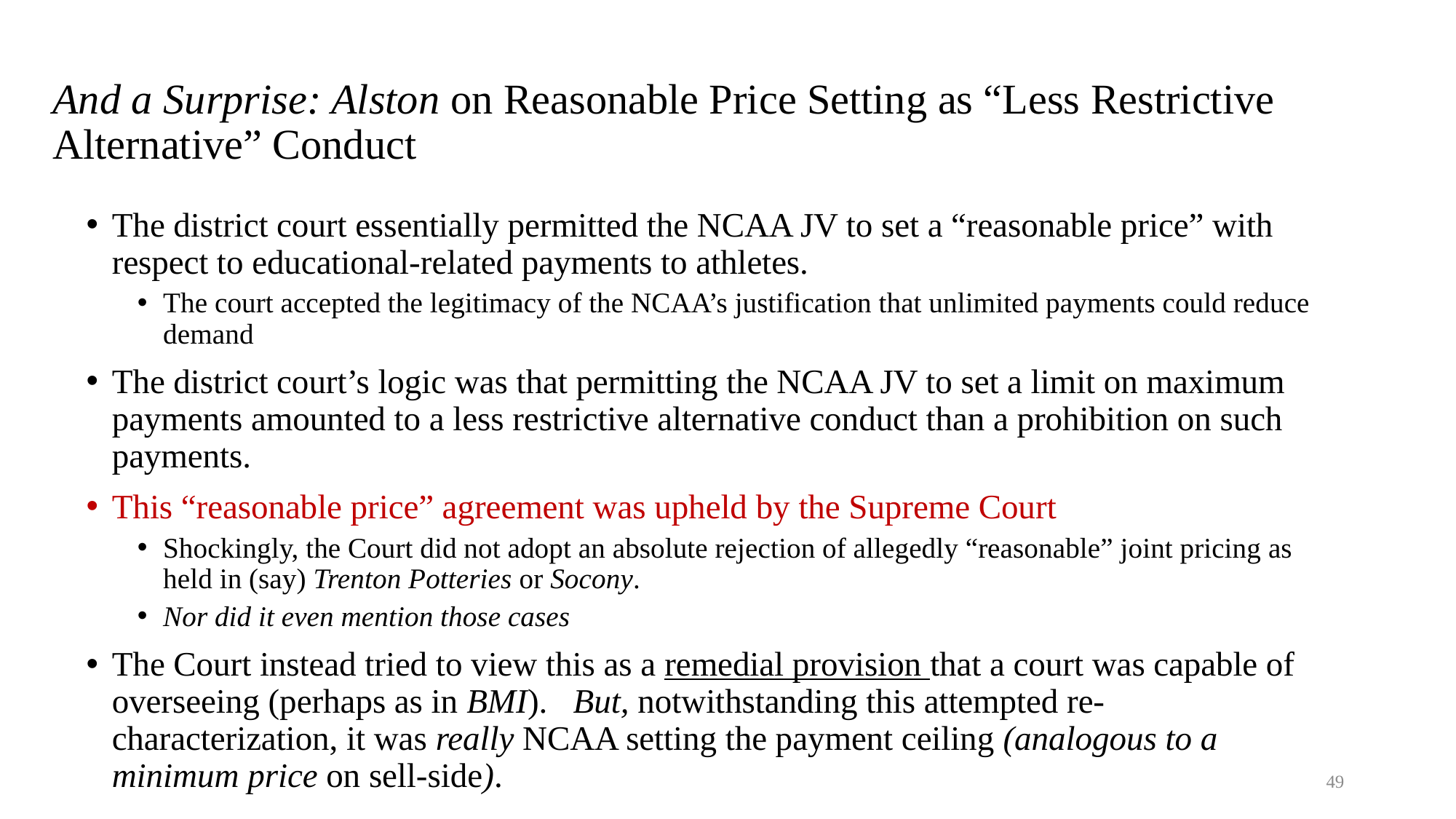

# And a Surprise: Alston on Reasonable Price Setting as “Less Restrictive Alternative” Conduct
The district court essentially permitted the NCAA JV to set a “reasonable price” with respect to educational-related payments to athletes.
The court accepted the legitimacy of the NCAA’s justification that unlimited payments could reduce demand
The district court’s logic was that permitting the NCAA JV to set a limit on maximum payments amounted to a less restrictive alternative conduct than a prohibition on such payments.
This “reasonable price” agreement was upheld by the Supreme Court
Shockingly, the Court did not adopt an absolute rejection of allegedly “reasonable” joint pricing as held in (say) Trenton Potteries or Socony.
Nor did it even mention those cases
The Court instead tried to view this as a remedial provision that a court was capable of overseeing (perhaps as in BMI).   But, notwithstanding this attempted re-characterization, it was really NCAA setting the payment ceiling (analogous to a minimum price on sell-side).

49